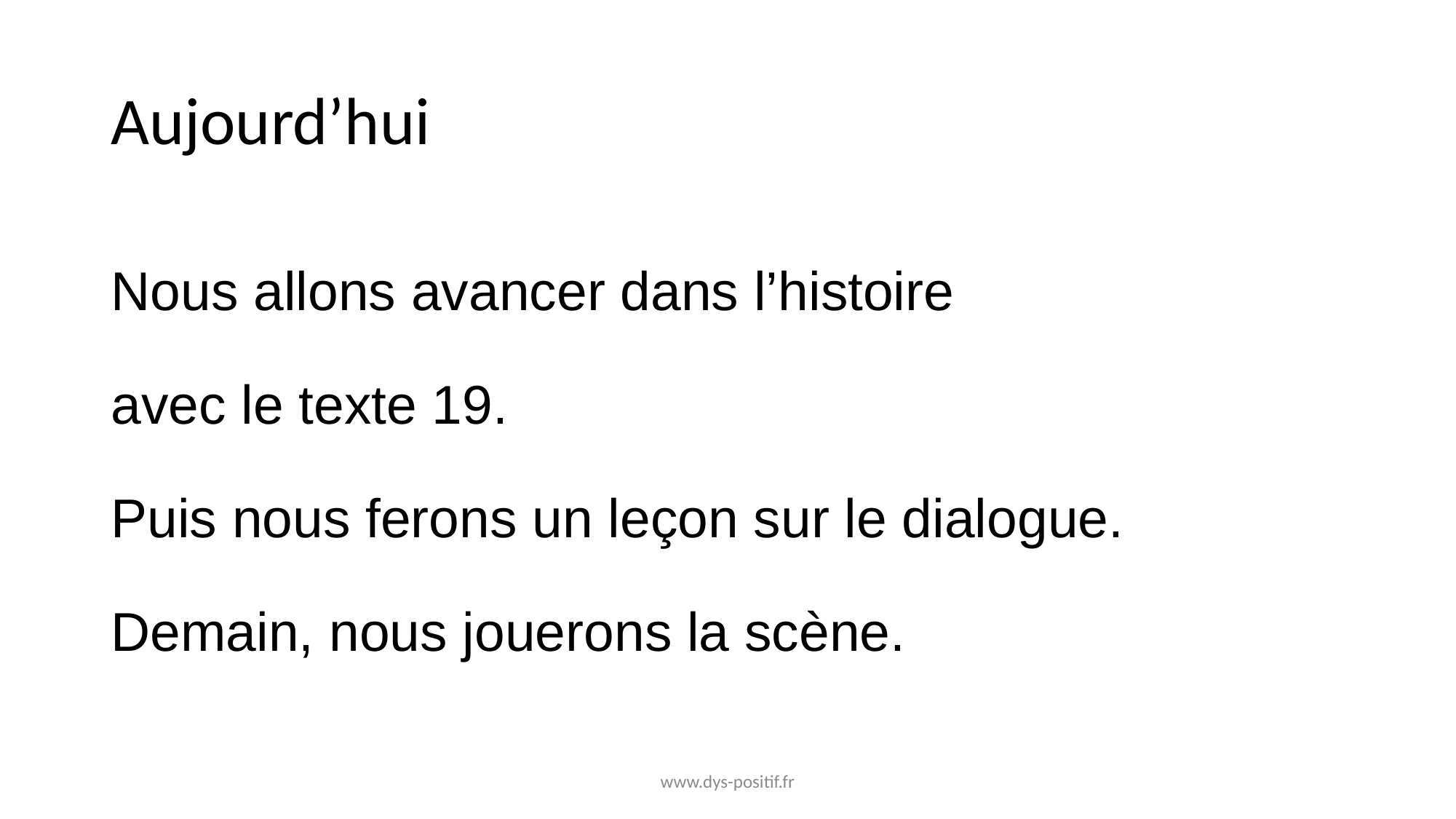

# Aujourd’hui
Nous allons avancer dans l’histoire
avec le texte 19.
Puis nous ferons un leçon sur le dialogue.
Demain, nous jouerons la scène.
www.dys-positif.fr